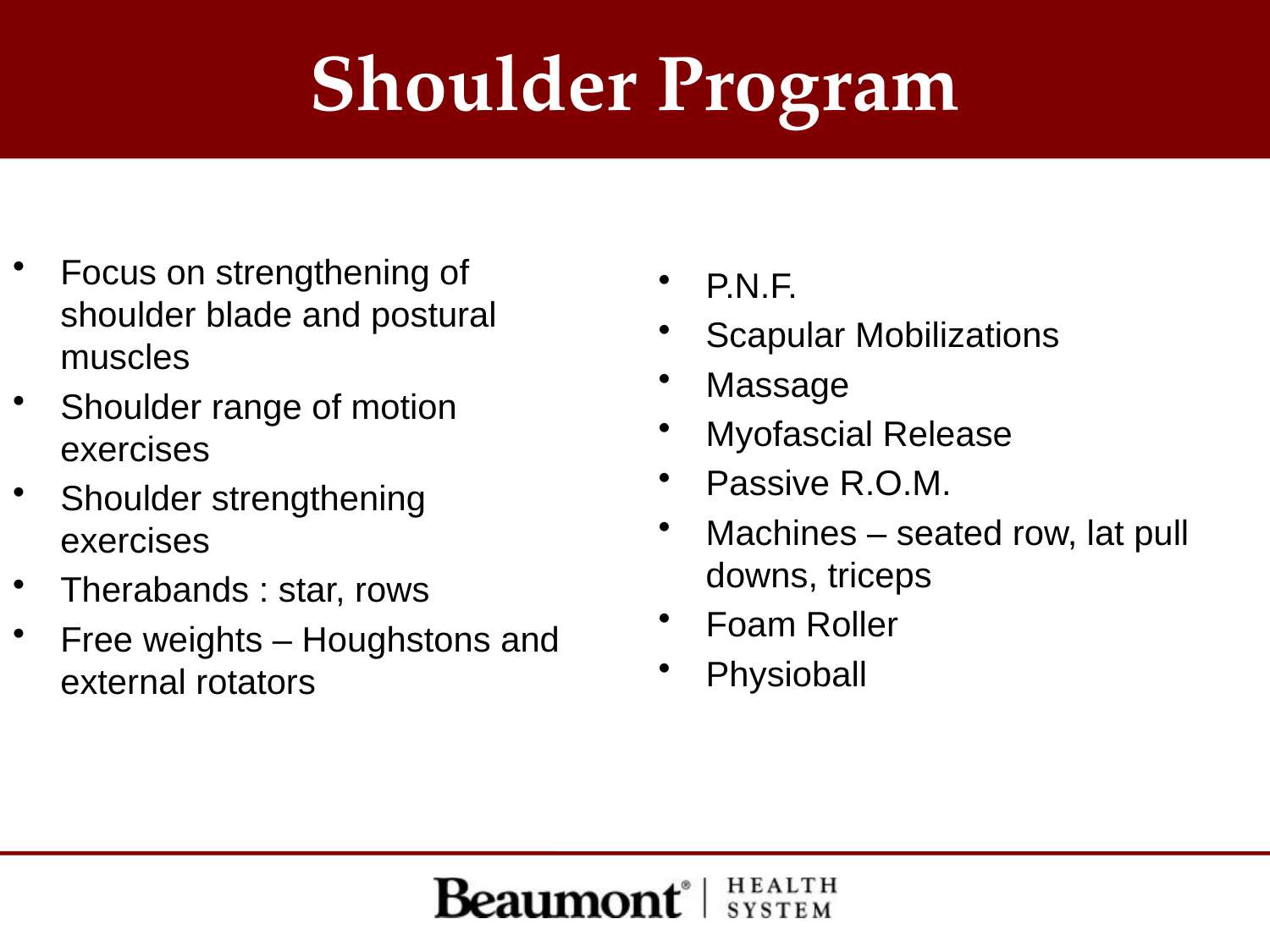

# Shoulder Program

P.N.F.
Scapular Mobilizations
Massage
Myofascial Release
Passive R.O.M.
Machines – seated row, lat pull downs, triceps
Foam Roller
Physioball

Focus on strengthening of shoulder blade and postural muscles
Shoulder range of motion exercises
Shoulder strengthening exercises
Therabands : star, rows
Free weights – Houghstons and external rotators